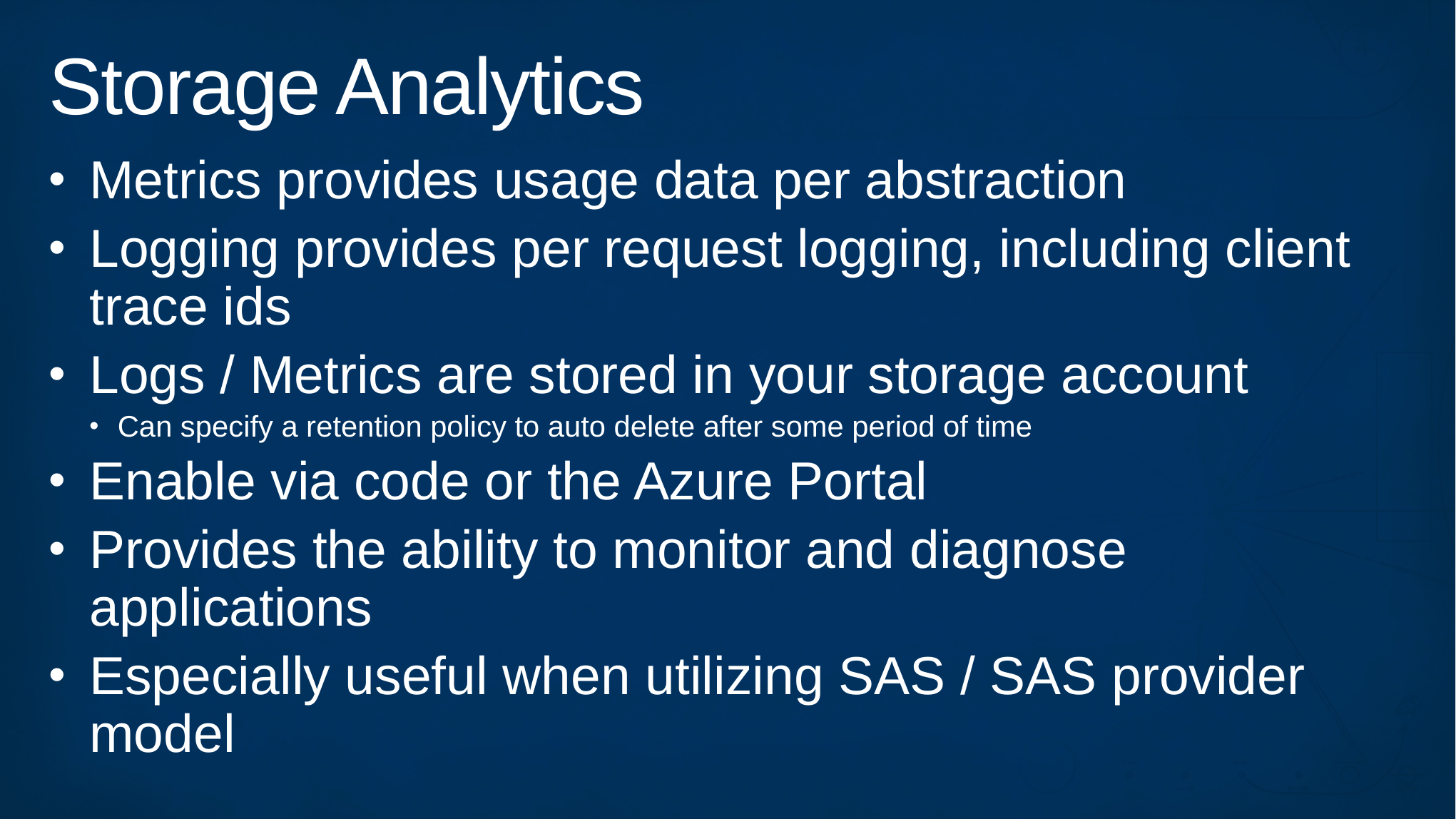

# Storage Analytics
Metrics provides usage data per abstraction
Logging provides per request logging, including client trace ids
Logs / Metrics are stored in your storage account
Can specify a retention policy to auto delete after some period of time
Enable via code or the Azure Portal
Provides the ability to monitor and diagnose applications
Especially useful when utilizing SAS / SAS provider model